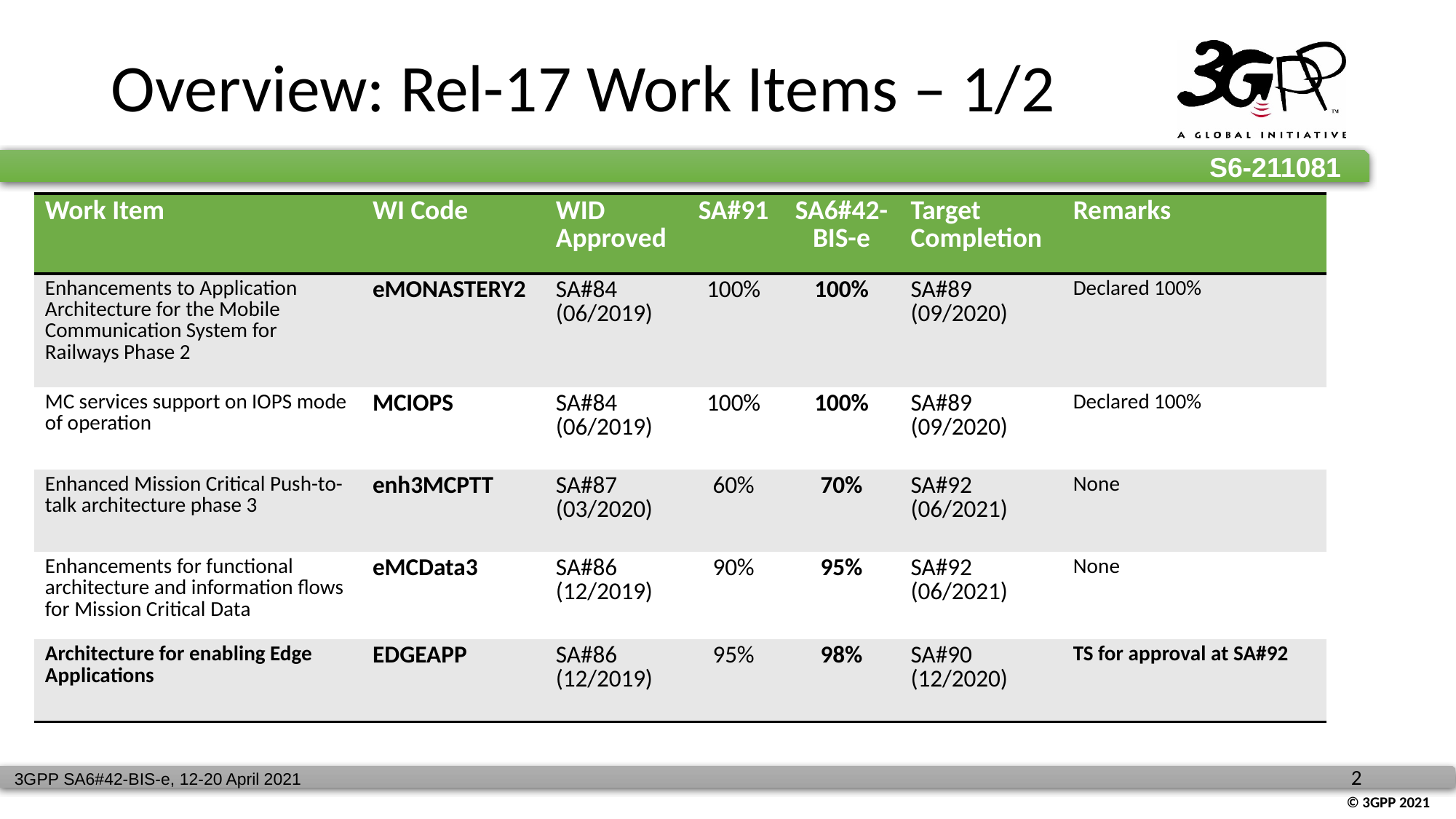

# Overview: Rel-17 Work Items – 1/2
| Work Item | WI Code | WID Approved | SA#91 | SA6#42-BIS-e | Target Completion | Remarks |
| --- | --- | --- | --- | --- | --- | --- |
| Enhancements to Application Architecture for the Mobile Communication System for Railways Phase 2 | eMONASTERY2 | SA#84 (06/2019) | 100% | 100% | SA#89 (09/2020) | Declared 100% |
| MC services support on IOPS mode of operation | MCIOPS | SA#84 (06/2019) | 100% | 100% | SA#89 (09/2020) | Declared 100% |
| Enhanced Mission Critical Push-to-talk architecture phase 3 | enh3MCPTT | SA#87 (03/2020) | 60% | 70% | SA#92 (06/2021) | None |
| Enhancements for functional architecture and information flows for Mission Critical Data | eMCData3 | SA#86 (12/2019) | 90% | 95% | SA#92 (06/2021) | None |
| Architecture for enabling Edge Applications | EDGEAPP | SA#86 (12/2019) | 95% | 98% | SA#90 (12/2020) | TS for approval at SA#92 |